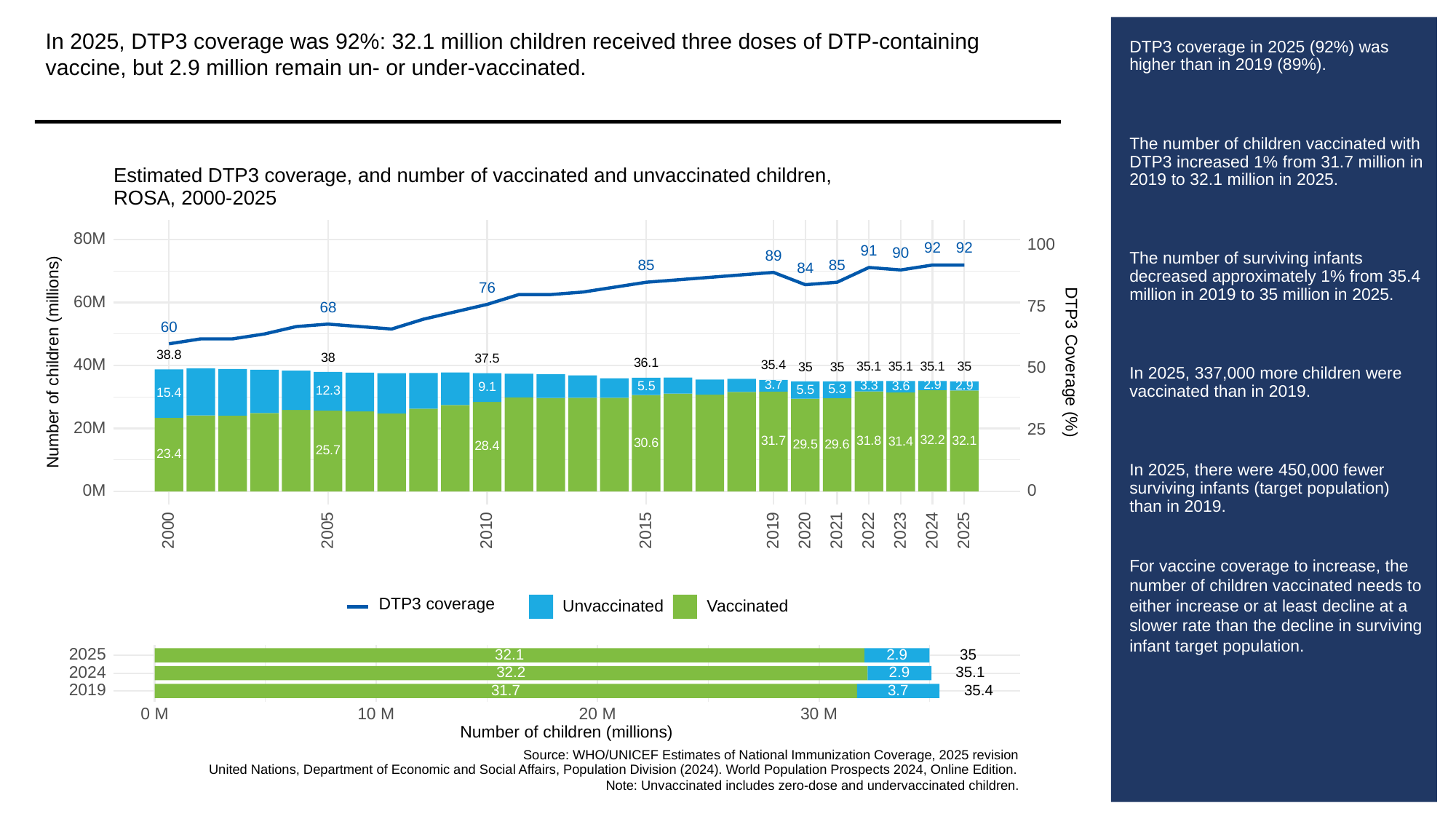

In 2025, DTP3 coverage was 92%: 32.1 million children received three doses of DTP-containing vaccine, but 2.9 million remain un- or under-vaccinated.
# DTP3 coverage in 2025 (92%) was higher than in 2019 (89%).

The number of children vaccinated with DTP3 increased 1% from 31.7 million in 2019 to 32.1 million in 2025.

The number of surviving infants decreased approximately 1% from 35.4 million in 2019 to 35 million in 2025.

In 2025, 337,000 more children were vaccinated than in 2019.

In 2025, there were 450,000 fewer surviving infants (target population) than in 2019.

For vaccine coverage to increase, the number of children vaccinated needs to either increase or at least decline at a slower rate than the decline in surviving infant target population.

Estimated DTP3 coverage, and number of vaccinated and unvaccinated children,
ROSA, 2000-2025

80M
100

92
92
91
90
89
85
85
84

76
60M
75
68

60

38.8
38
Number of children (millions)
DTP3 Coverage (%)
37.5
36.1
40M
35.4
35.1
35.1
50
35.1
35
35
35

2.9
3.7

2.9

3.3

5.5
3.6
9.1
5.3
5.5
12.3
15.4

20M
25

32.2
32.1
31.8
31.7
31.4
30.6
29.6
29.5
28.4
25.7
23.4

0M
0

2023
2000
2005
2010
2015
2019
2020
2021
2022
2024
2025

DTP3 coverage
Unvaccinated
Vaccinated

2025
32.1
35
2.9

2024
32.2
35.1
2.9

2019
31.7
3.7
35.4

30 M
0 M
10 M
20 M
Number of children (millions)
Source: WHO/UNICEF Estimates of National Immunization Coverage, 2025 revision
United Nations, Department of Economic and Social Affairs, Population Division (2024). World Population Prospects 2024, Online Edition.
Note: Unvaccinated includes zero-dose and undervaccinated children.